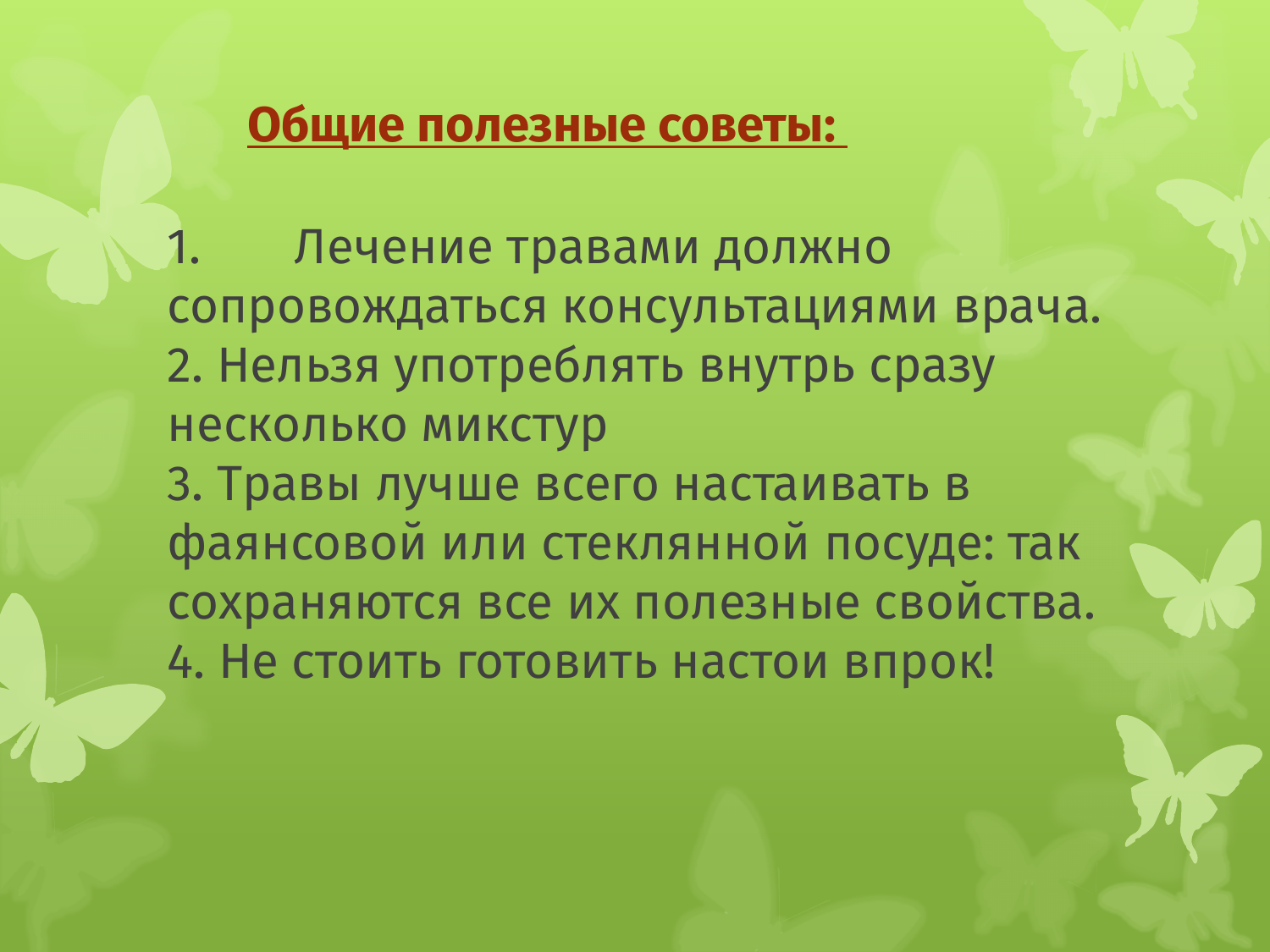

Общие полезные советы:
# 1.	Лечение травами должно сопровождаться консультациями врача. 2. Нельзя употреблять внутрь сразу несколько микстур 3. Травы лучше всего настаивать в фаянсовой или стеклянной посуде: так сохраняются все их полезные свойства. 4. Не стоить готовить настои впрок!